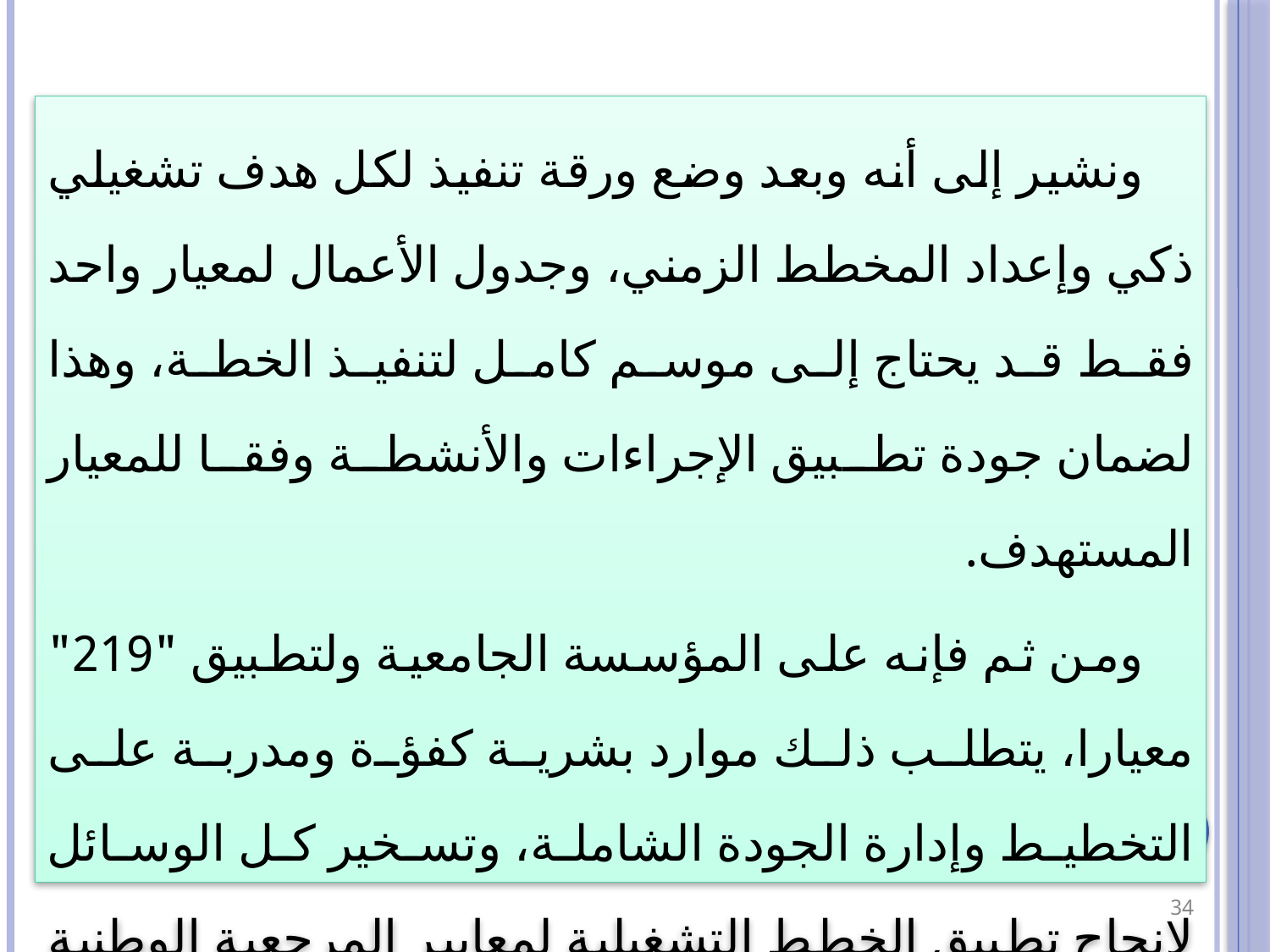

ونشير إلى أنه وبعد وضع ورقة تنفيذ لكل هدف تشغيلي ذكي وإعداد المخطط الزمني، وجدول الأعمال لمعيار واحد فقط قد يحتاج إلى موسم كامل لتنفيذ الخطة، وهذا لضمان جودة تطبيق الإجراءات والأنشطة وفقا للمعيار المستهدف.
ومن ثم فإنه على المؤسسة الجامعية ولتطبيق "219" معيارا، يتطلب ذلك موارد بشرية كفؤة ومدربة على التخطيط وإدارة الجودة الشاملة، وتسخير كل الوسائل لإنجاح تطبيق الخطط التشغيلية لمعايير المرجعية الوطنية لضمان الجودة.
34